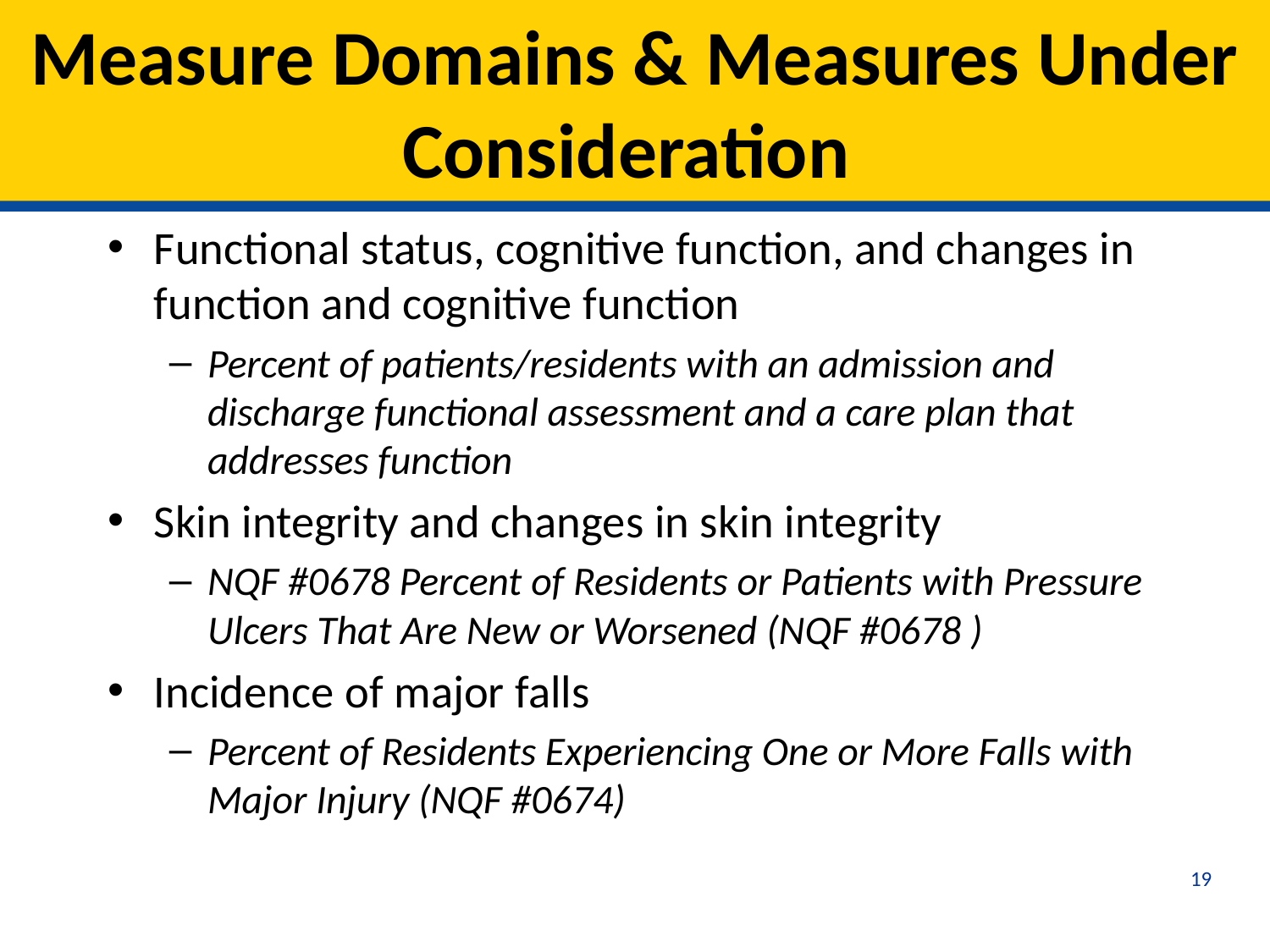

# Measure Domains & Measures Under Consideration
Functional status, cognitive function, and changes in function and cognitive function
Percent of patients/residents with an admission and discharge functional assessment and a care plan that addresses function
Skin integrity and changes in skin integrity
NQF #0678 Percent of Residents or Patients with Pressure Ulcers That Are New or Worsened (NQF #0678 )
Incidence of major falls
Percent of Residents Experiencing One or More Falls with Major Injury (NQF #0674)

19